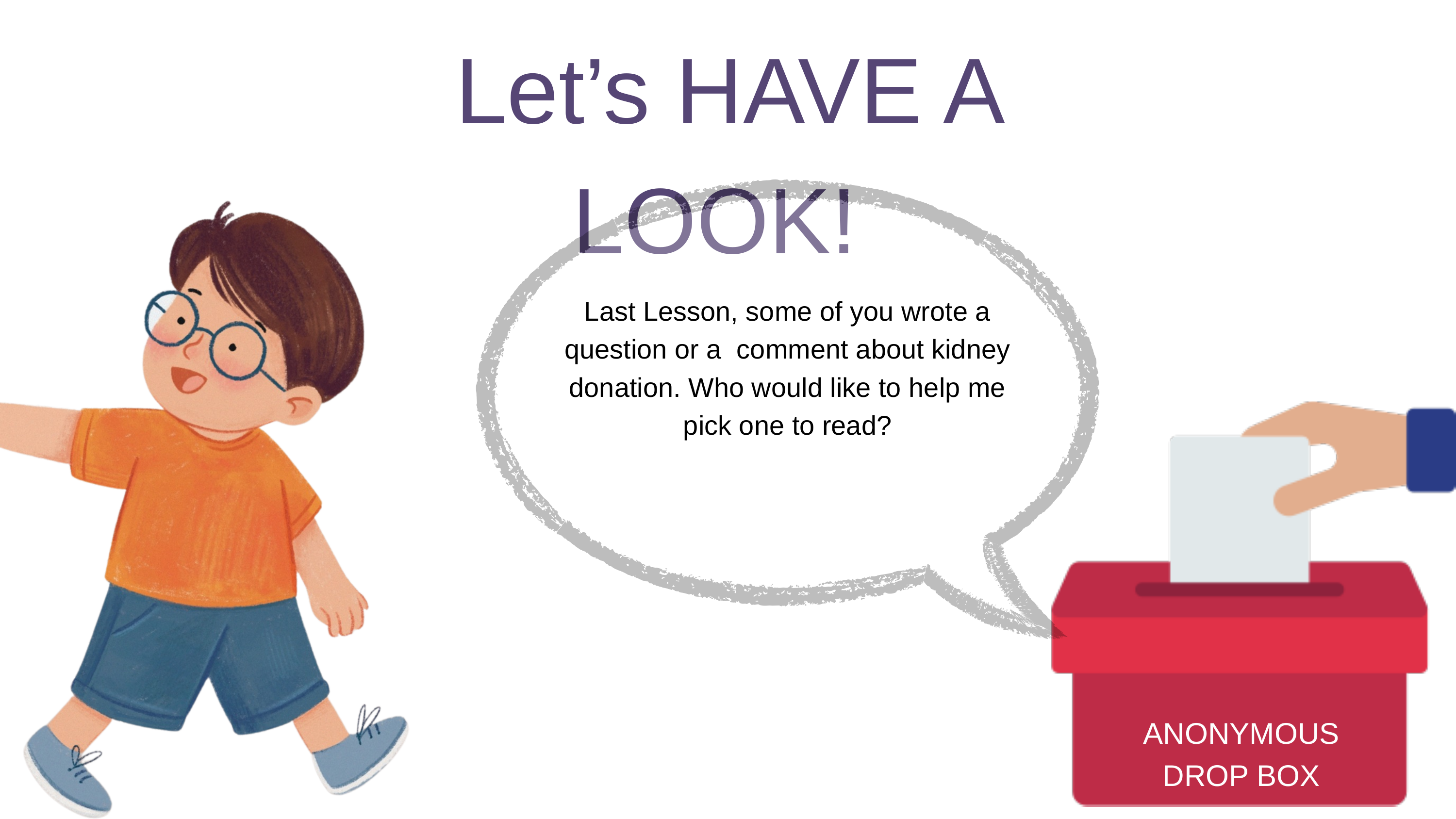

Let’s HAVE A LOOK!

Last Lesson, some of you wrote a question or a  comment about kidney donation. Who would like to help me pick one to read?

ANONYMOUS DROP BOX